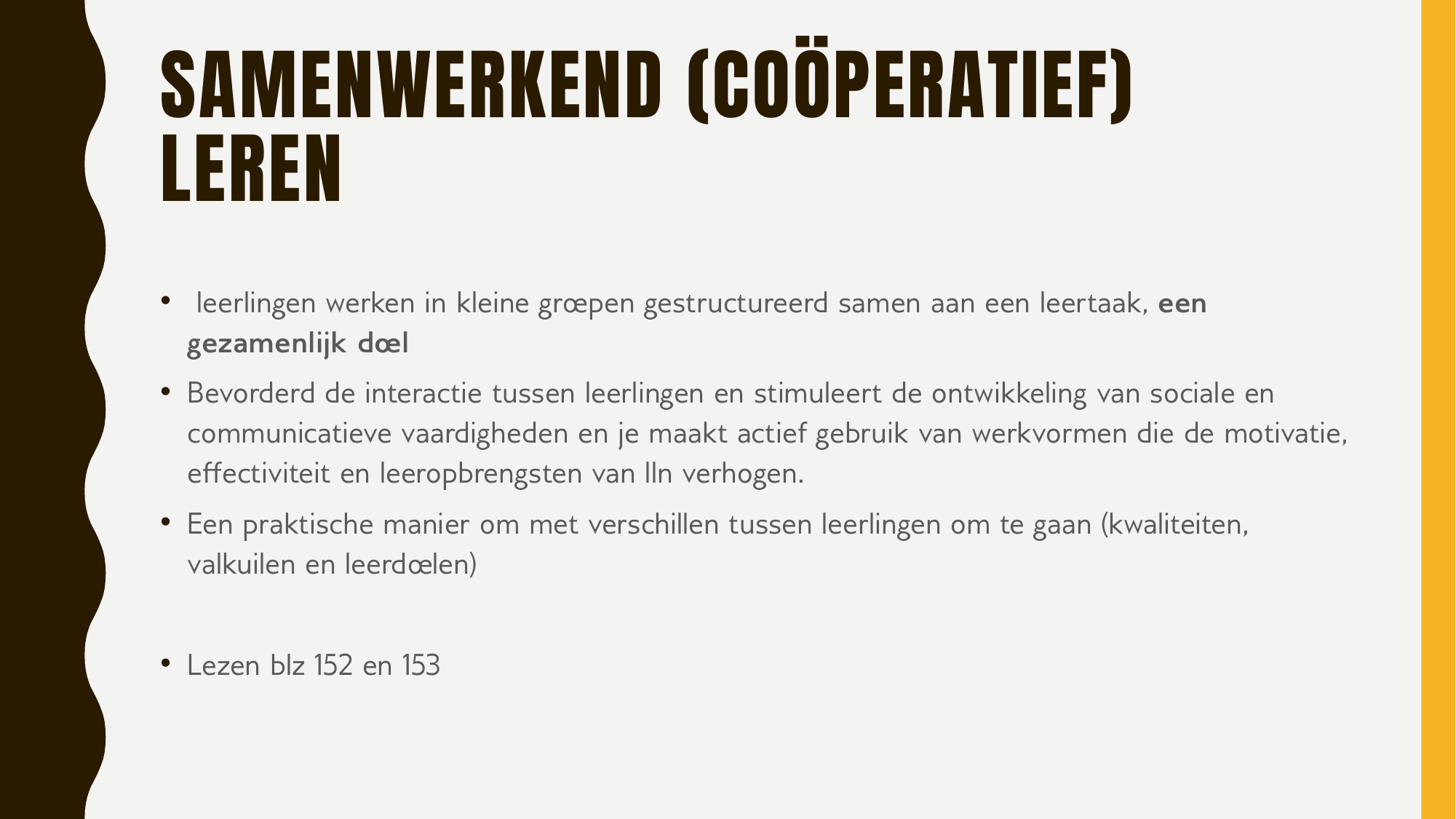

# Samenwerkend (coöperatief)  leren
 leerlingen werken in kleine groepen gestructureerd samen aan een leertaak, een gezamenlijk doel
Bevorderd de interactie tussen leerlingen en stimuleert de ontwikkeling van sociale en communicatieve vaardigheden en je maakt actief gebruik van werkvormen die de motivatie, effectiviteit en leeropbrengsten van lln verhogen.
Een praktische manier om met verschillen tussen leerlingen om te gaan (kwaliteiten, valkuilen en leerdoelen)

Lezen blz 152 en 153